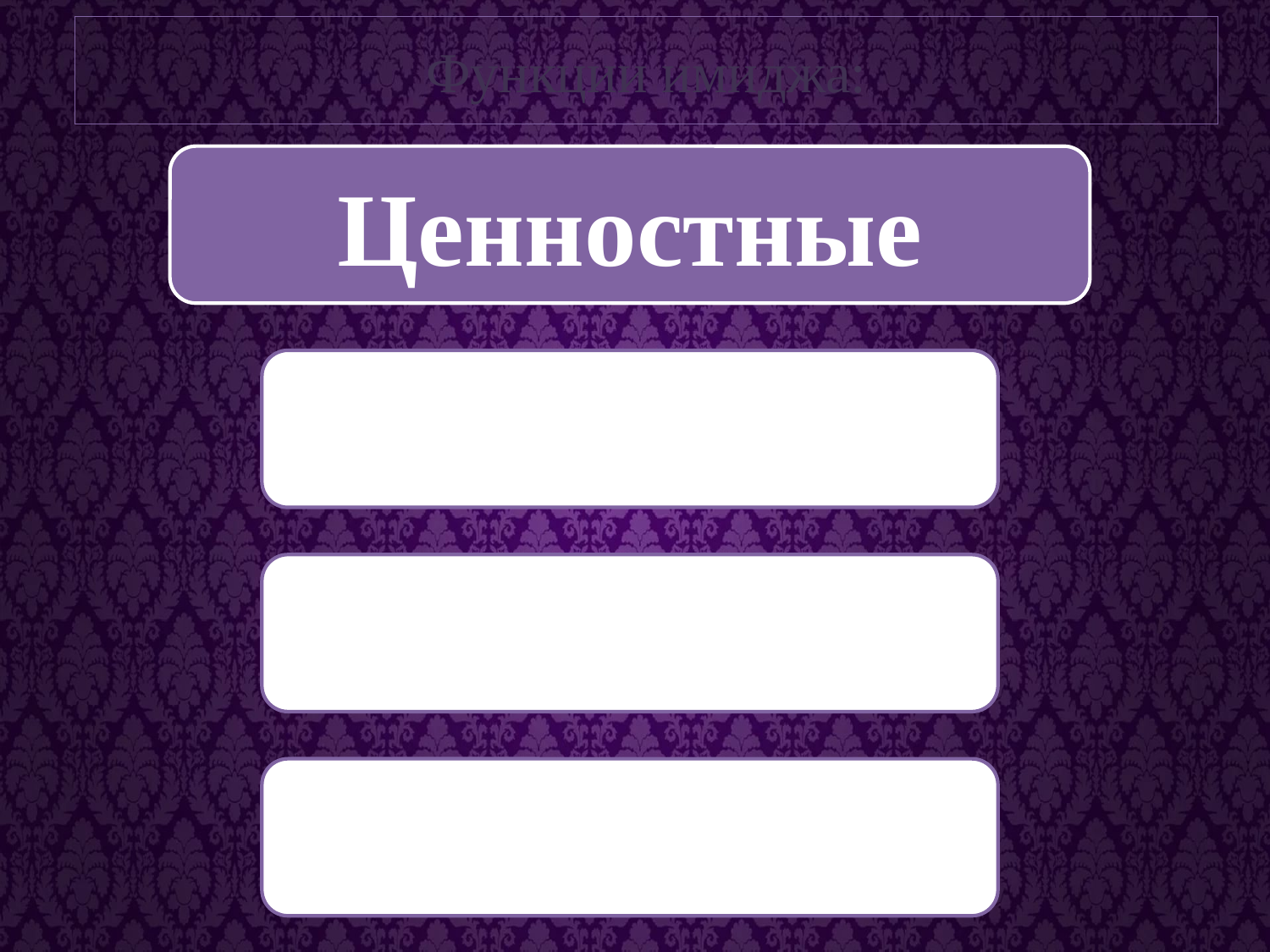

# Функции имиджа:
Ценностные
Личностно возвышающая
Комфортизация межличностных отношений
Психотерапевтическая